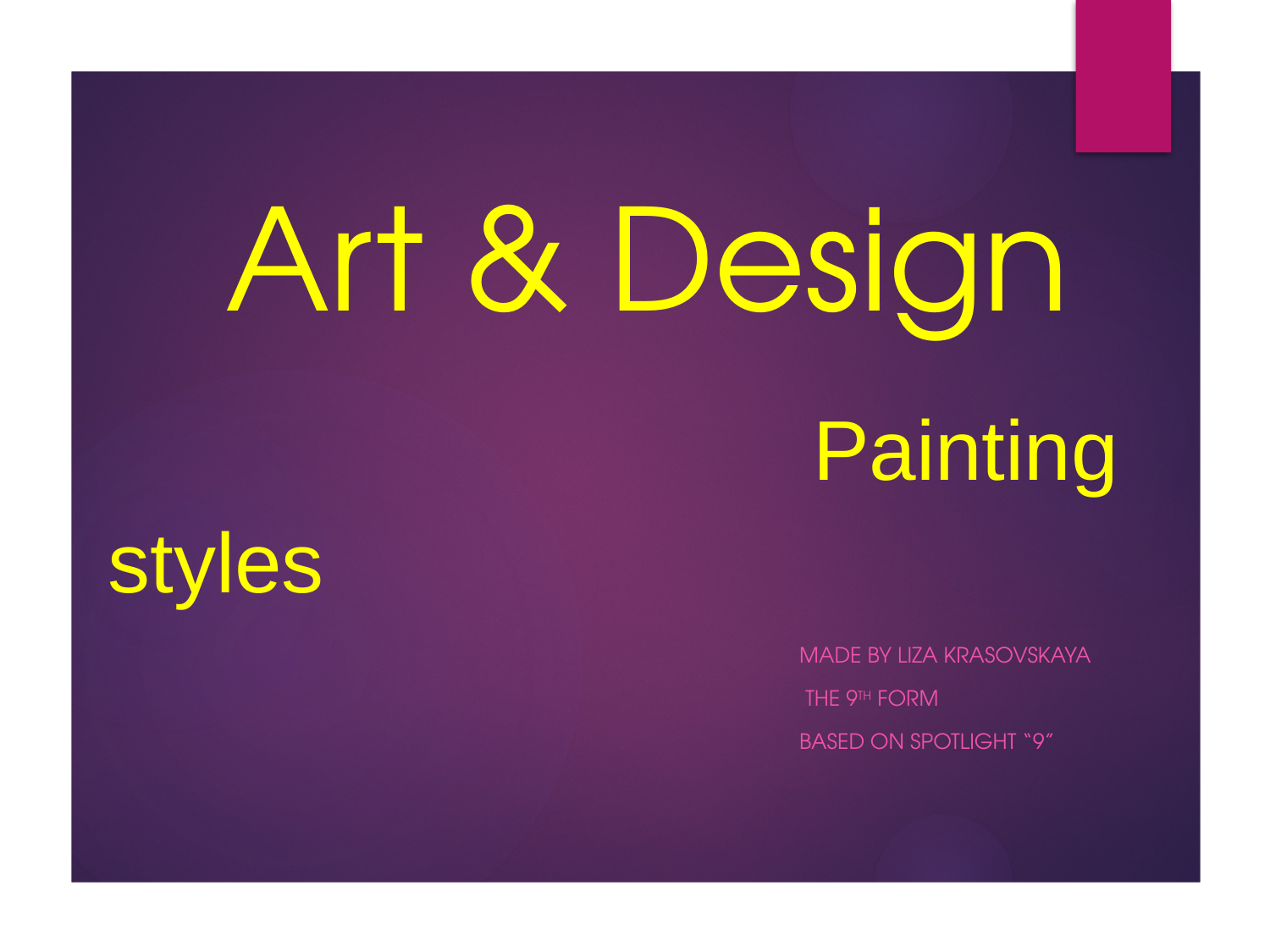

# Art & Design                     Painting  styles
Made by Liza krasovskaya
 the 9th form
Based on Spotlight “9”